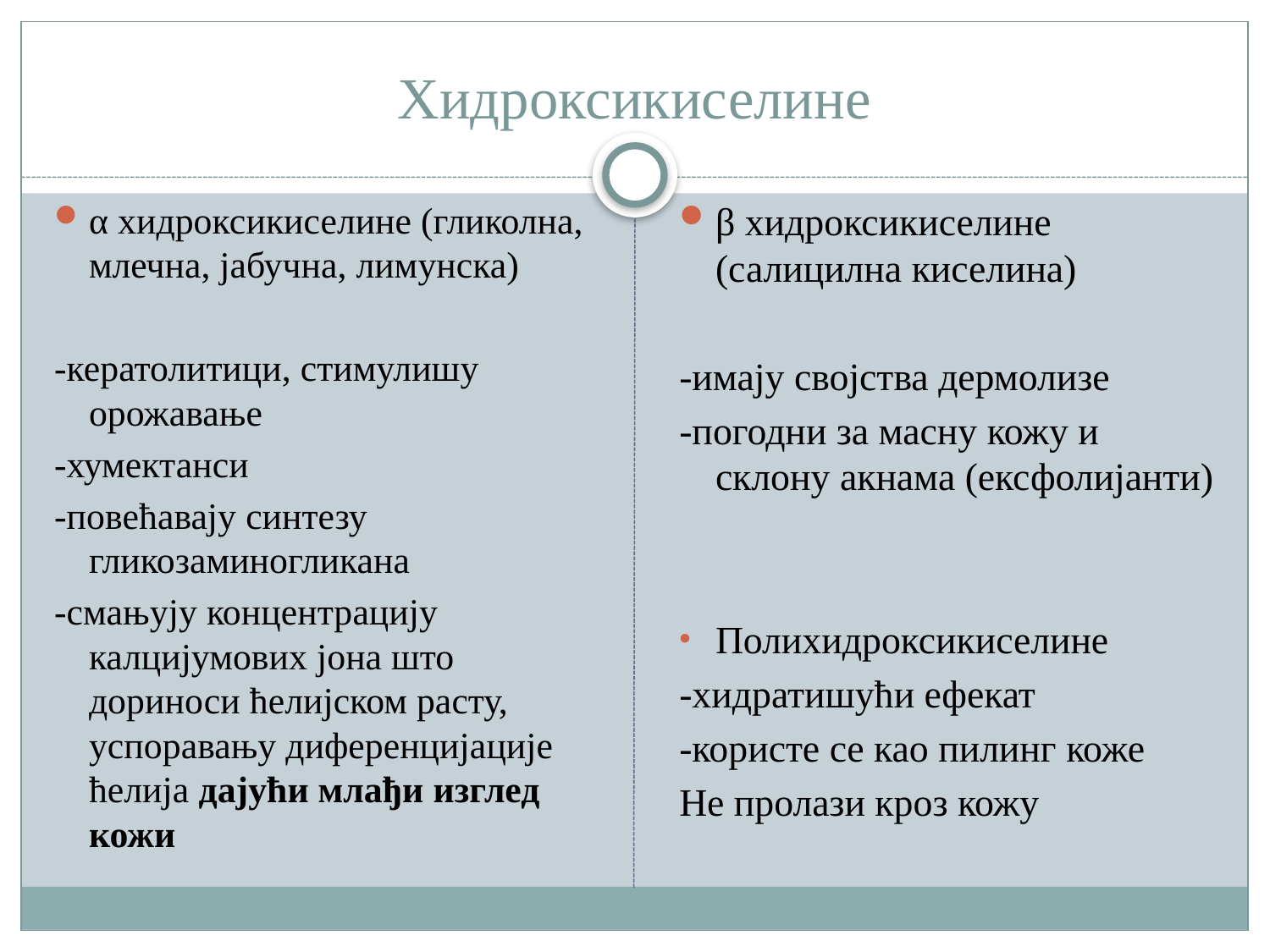

# Хидроксикиселине
α хидроксикиселине (гликолна, млечна, јабучна, лимунска)

-кератолитици, стимулишу орожавање
-хумектанси
-повећавају синтезу гликозаминогликана
-смањују концентрацију калцијумових јона што дориноси ћелијском расту, успоравању диференцијације ћелија дајући млађи изглед кожи
β хидроксикиселине (салицилна киселина)

-имају својства дермолизе
-погодни за масну кожу и склону акнама (ексфолијанти)

Полихидроксикиселине
-хидратишући ефекат
-користе се као пилинг коже
Не пролази кроз кожу